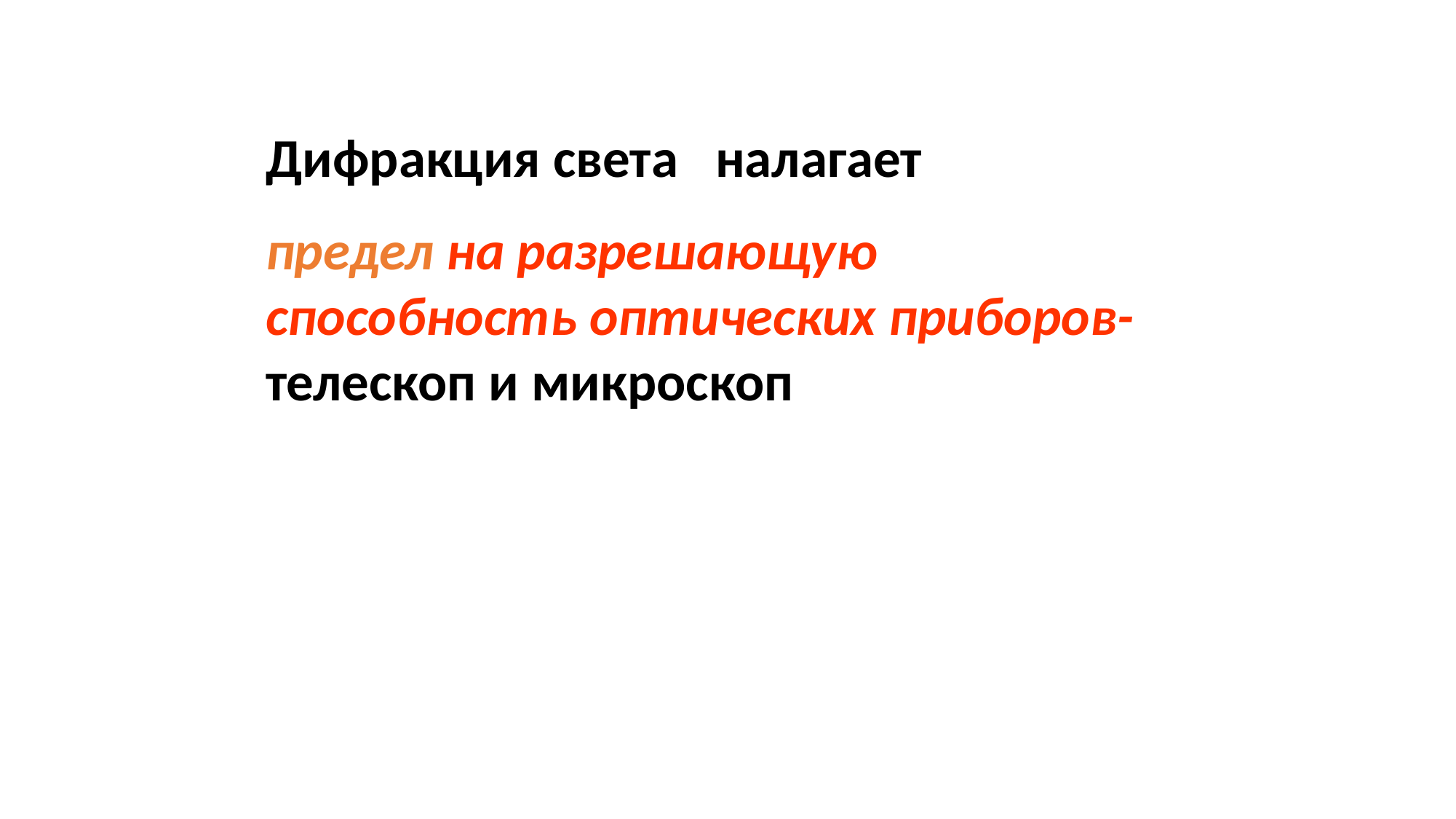

Дифракция света   налагает
предел на разрешающую способность оптических приборов- телескоп и микроскоп